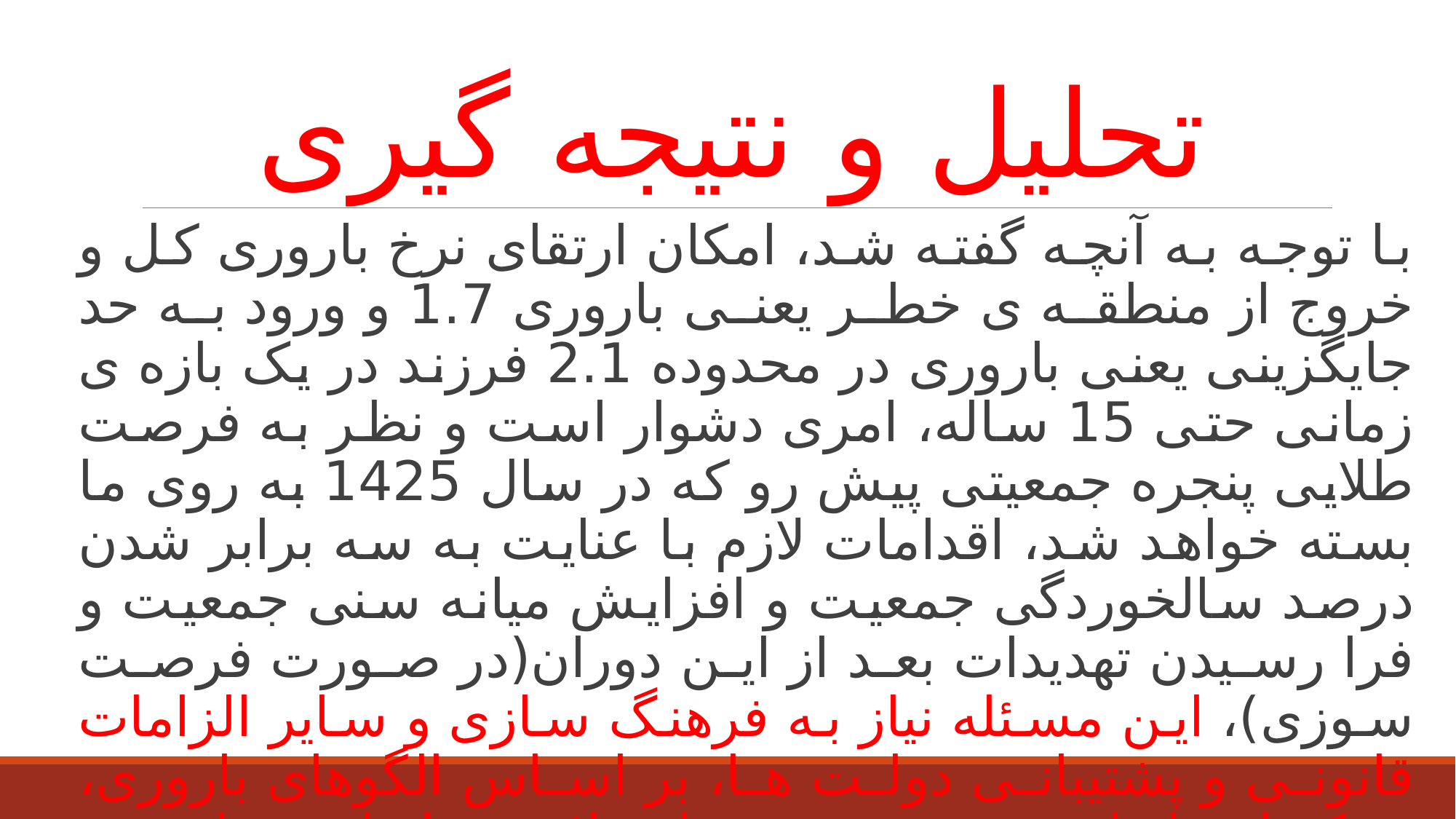

# تحلیل و نتیجه گیری
با توجه به آنچه گفته شد، امکان ارتقای نرخ باروری کل و خروج از منطقه ی خطر یعنی باروری 1.7 و ورود به حد جایگزینی یعنی باروری در محدوده 2.1 فرزند در یک بازه ی زمانی حتی 15 ساله، امری دشوار است و نظر به فرصت طلایی پنجره جمعیتی پیش رو که در سال 1425 به روی ما بسته خواهد شد، اقدامات لازم با عنایت به سه برابر شدن درصد سالخوردگی جمعیت و افزایش میانه سنی جمعیت و فرا رسیدن تهدیدات بعد از این دوران(در صورت فرصت سوزی)، این مسئله نیاز به فرهنگ سازی و سایر الزامات قانونی و پشتیبانی دولت ها، بر اساس الگوهای باروری، تشکیل خانواده و فرزندپروری، اسلامی و ایرانی دارد، در غیر این صورت پیشرفت ها بطئی و فاقد اثربخشی لازم خواهد بود.